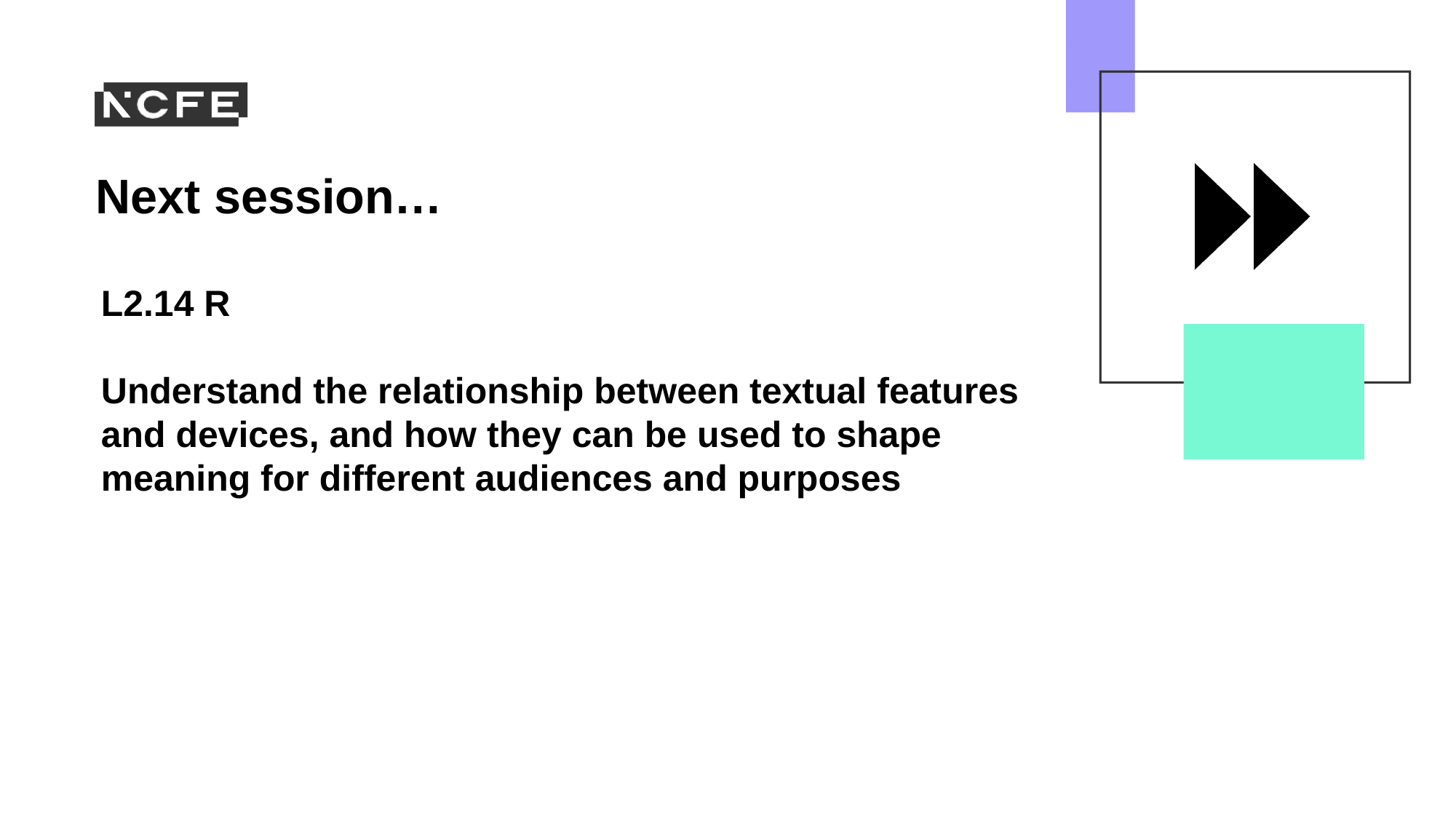

L2.14 R

Understand the relationship between textual features and devices, and how they can be used to shape meaning for different audiences and purposes